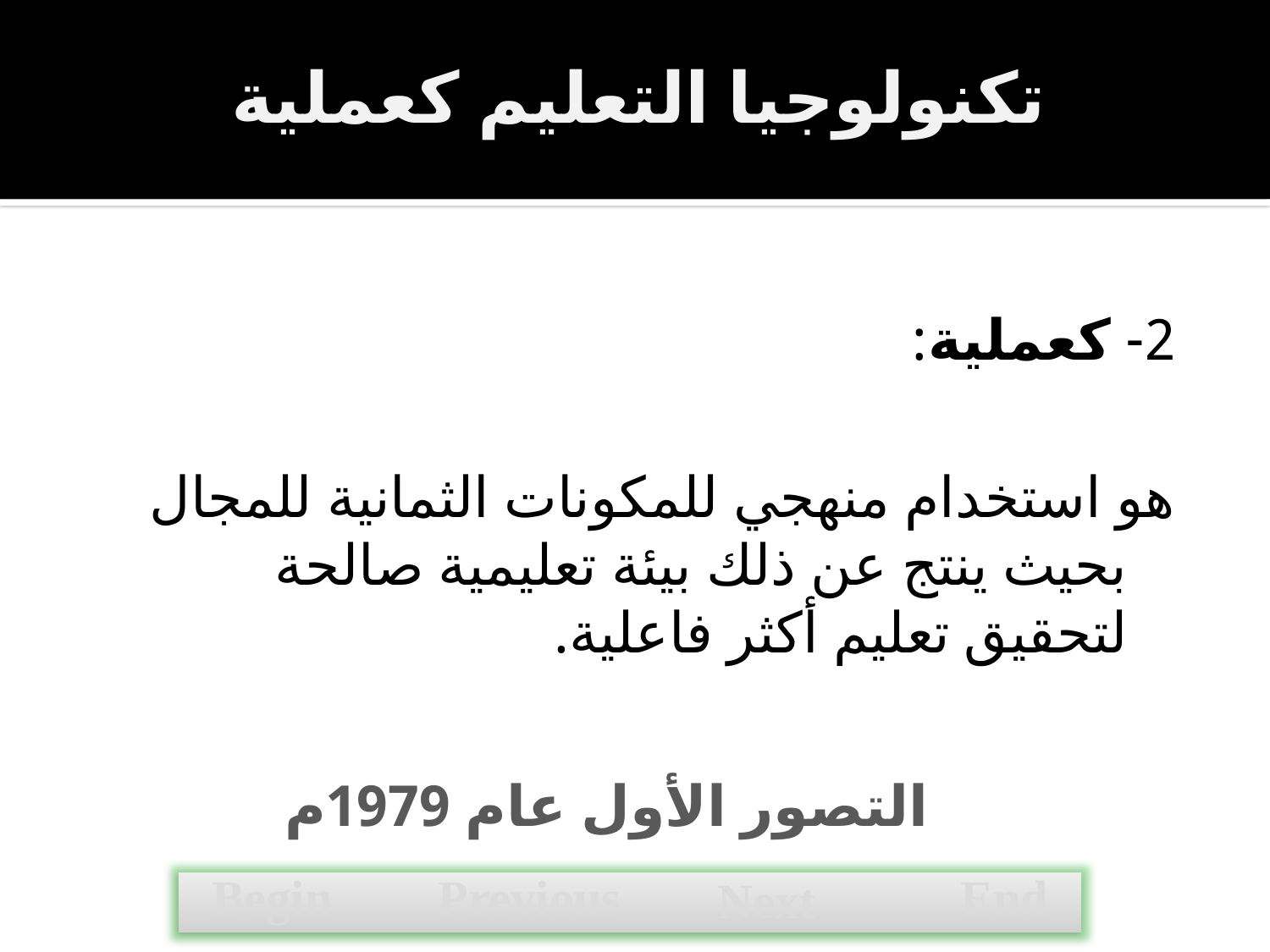

#
تكنولوجيا التعليم كعملية

2- كعملية:

هو استخدام منهجي للمكونات الثمانية للمجال بحيث ينتج عن ذلك بيئة تعليمية صالحة لتحقيق تعليم أكثر فاعلية.

التصور الأول عام 1979م
Begin
Previous
End
Next